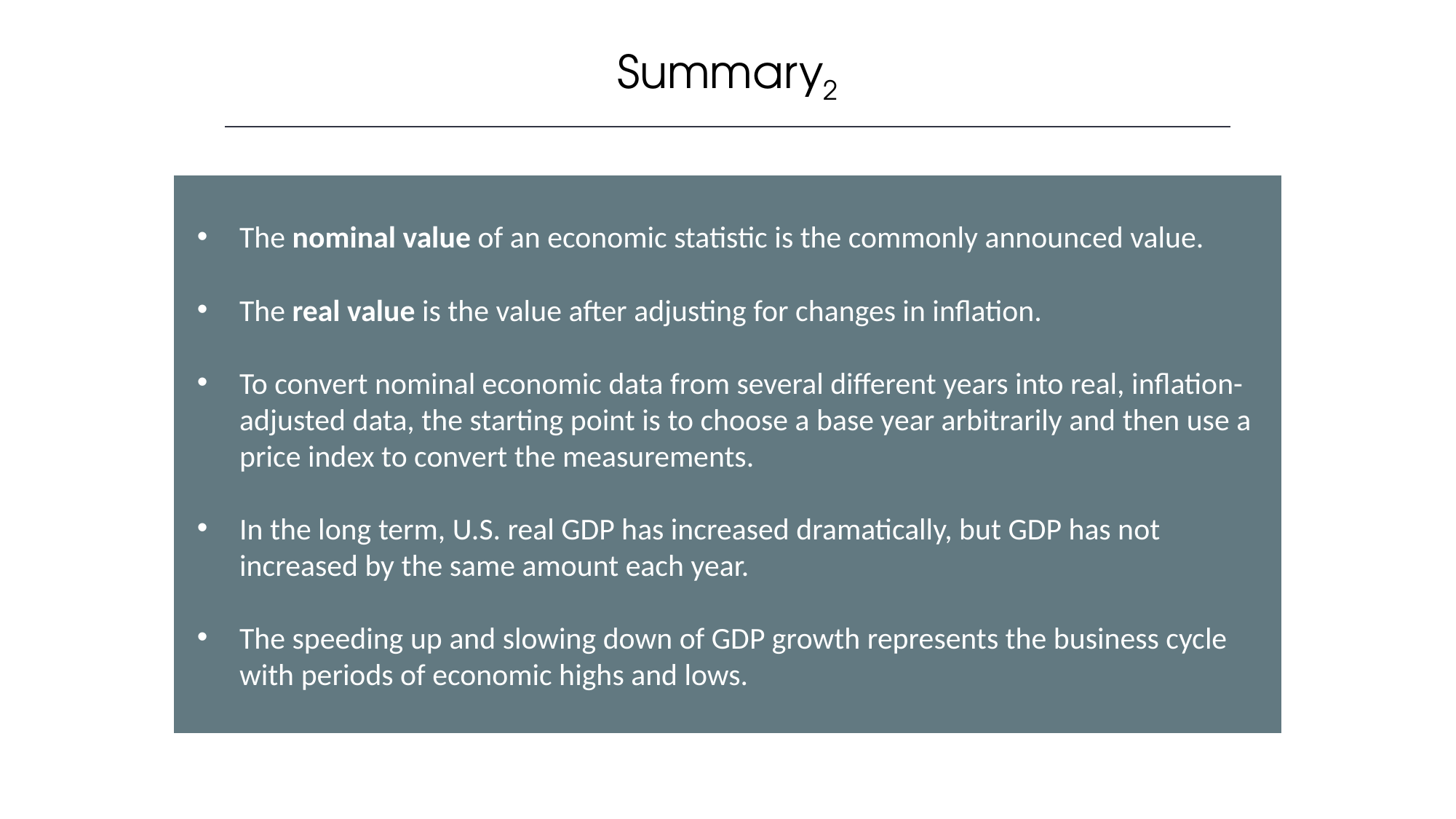

Summary2

The nominal value of an economic statistic is the commonly announced value.

The real value is the value after adjusting for changes in inflation.

To convert nominal economic data from several different years into real, inflation-adjusted data, the starting point is to choose a base year arbitrarily and then use a price index to convert the measurements.

In the long term, U.S. real GDP has increased dramatically, but GDP has not increased by the same amount each year.

The speeding up and slowing down of GDP growth represents the business cycle with periods of economic highs and lows.